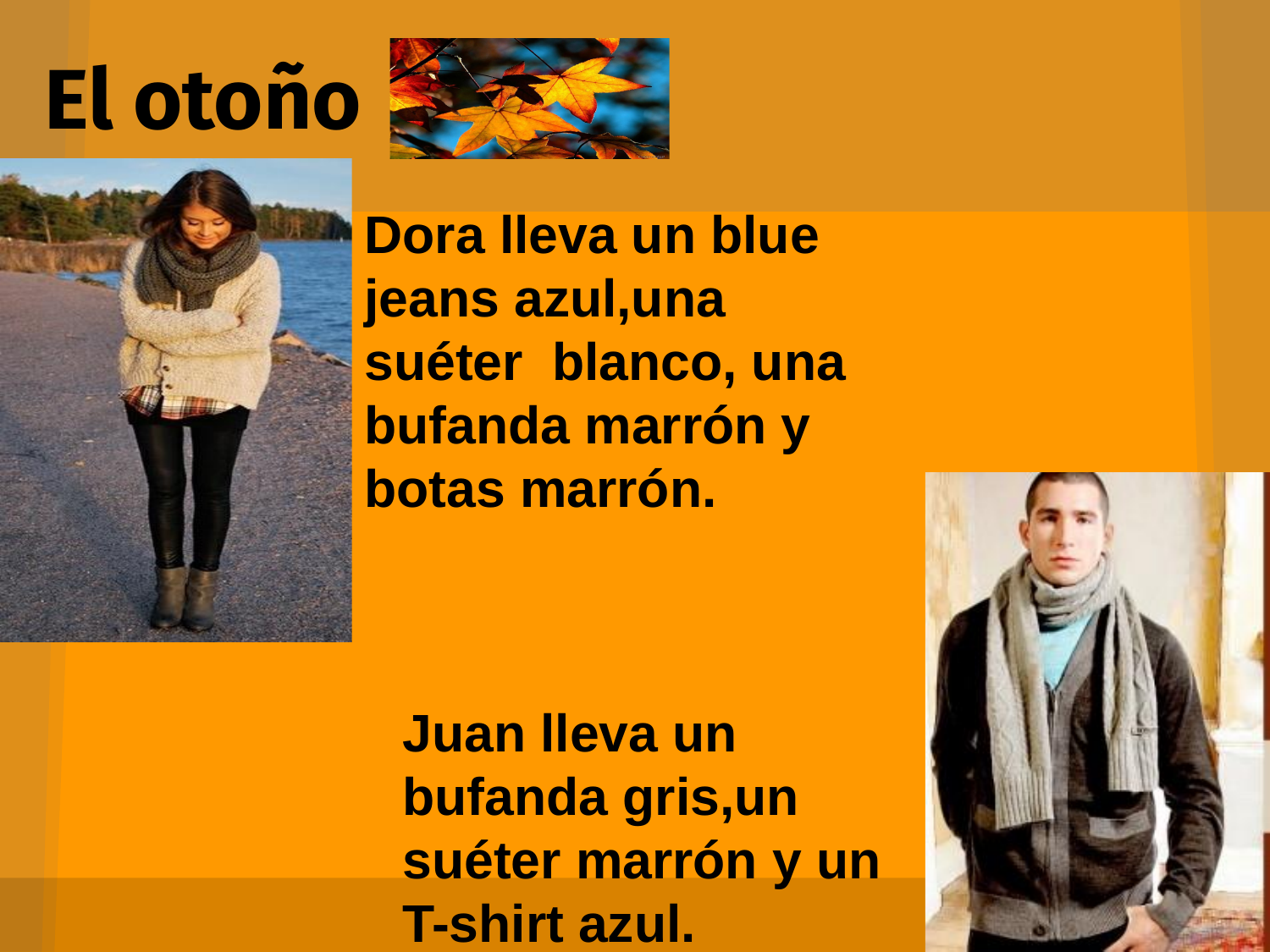

# El otoño

Dora lleva un blue jeans azul,una suéter  blanco, una bufanda marrón y  botas marrón.

Juan lleva un bufanda gris,un suéter marrón y un T-shirt azul.